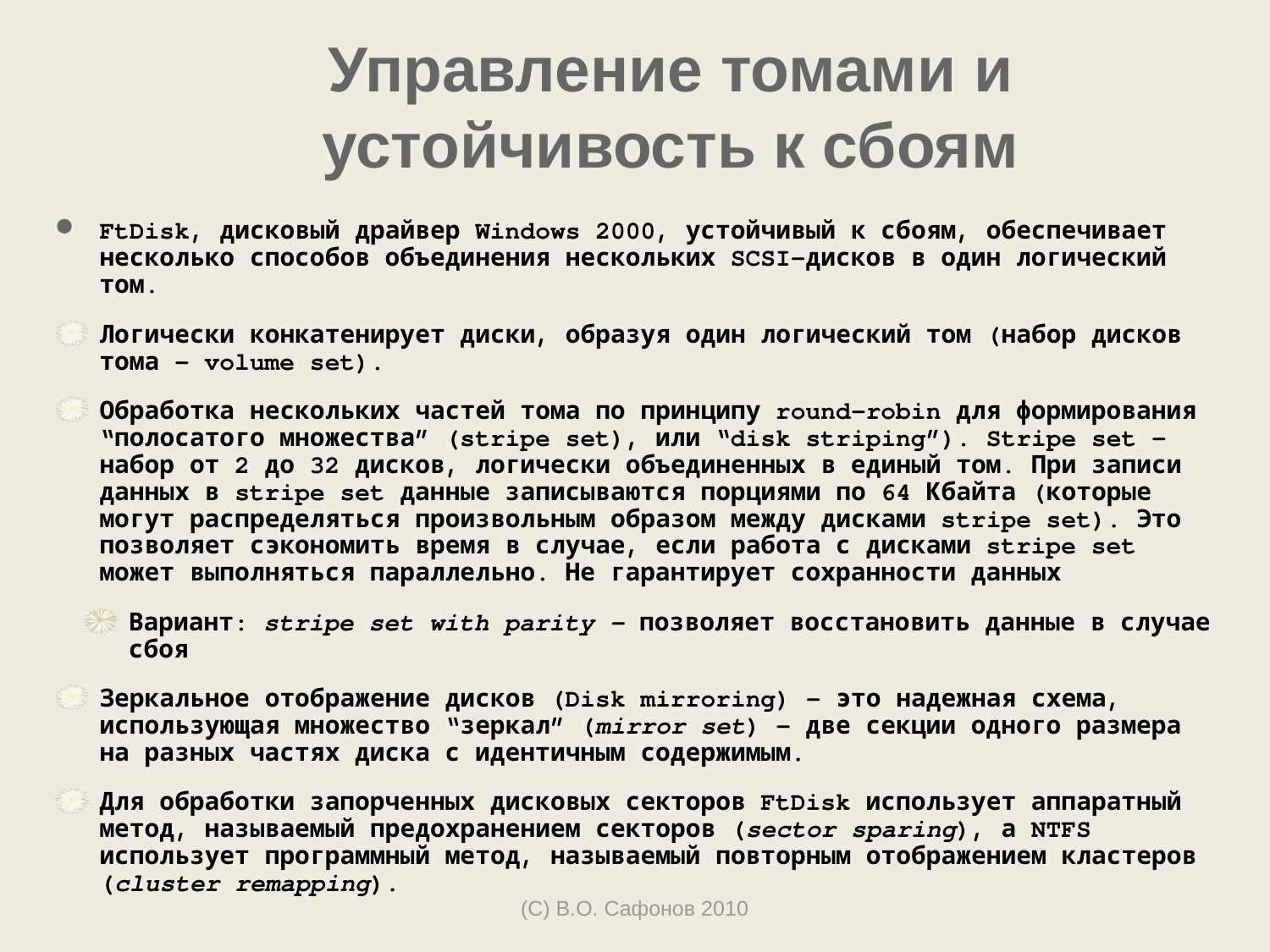

# Управление томами и устойчивость к сбоям
FtDisk, дисковый драйвер Windows 2000, устойчивый к сбоям, обеспечивает несколько способов объединения нескольких SCSI-дисков в один логический том.
Логически конкатенирует диски, образуя один логический том (набор дисков тома – volume set).
Обработка нескольких частей тома по принципу round-robin для формирования “полосатого множества” (stripe set), или “disk striping”). Stripe set – набор от 2 до 32 дисков, логически объединенных в единый том. При записи данных в stripe set данные записываются порциями по 64 Кбайта (которые могут распределяться произвольным образом между дисками stripe set). Это позволяет сэкономить время в случае, если работа с дисками stripe set может выполняться параллельно. Не гарантирует сохранности данных
Вариант: stripe set with parity – позволяет восстановить данные в случае сбоя
Зеркальное отображение дисков (Disk mirroring) - это надежная схема, использующая множество “зеркал” (mirror set) — две секции одного размера на разных частях диска с идентичным содержимым.
Для обработки запорченных дисковых секторов FtDisk использует аппаратный метод, называемый предохранением секторов (sector sparing), а NTFS использует программный метод, называемый повторным отображением кластеров (cluster remapping).
(С) В.О. Сафонов 2010